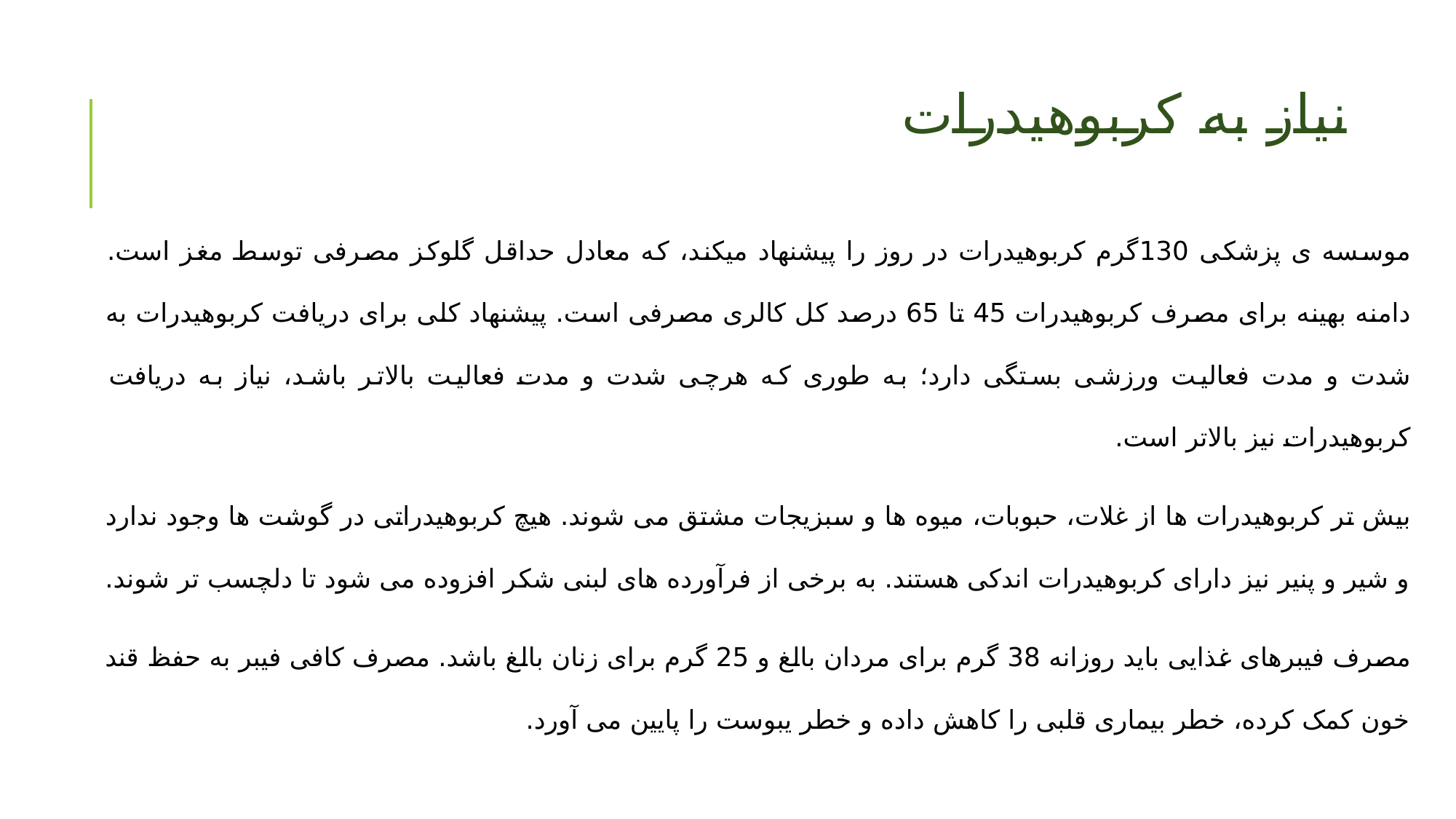

# نیاز به کربوهیدرات
موسسه ی پزشکی 130گرم کربوهیدرات در روز را پیشنهاد میکند، که معادل حداقل گلوکز مصرفی توسط مغز است. دامنه بهینه برای مصرف کربوهیدرات 45 تا 65 درصد کل کالری مصرفی است. پیشنهاد کلی برای دریافت کربوهیدرات به شدت و مدت فعالیت ورزشی بستگی دارد؛ به طوری که هرچی شدت و مدت فعالیت بالاتر باشد، نیاز به دریافت کربوهیدرات نیز بالاتر است.
بیش تر کربوهیدرات ها از غلات، حبوبات، میوه ها و سبزیجات مشتق می شوند. هیچ کربوهیدراتی در گوشت ها وجود ندارد و شیر و پنیر نیز دارای کربوهیدرات اندکی هستند. به برخی از فرآورده های لبنی شکر افزوده می شود تا دلچسب تر شوند.
مصرف فیبرهای غذایی باید روزانه 38 گرم برای مردان بالغ و 25 گرم برای زنان بالغ باشد. مصرف کافی فیبر به حفظ قند خون کمک کرده، خطر بیماری قلبی را کاهش داده و خطر یبوست را پایین می آورد.